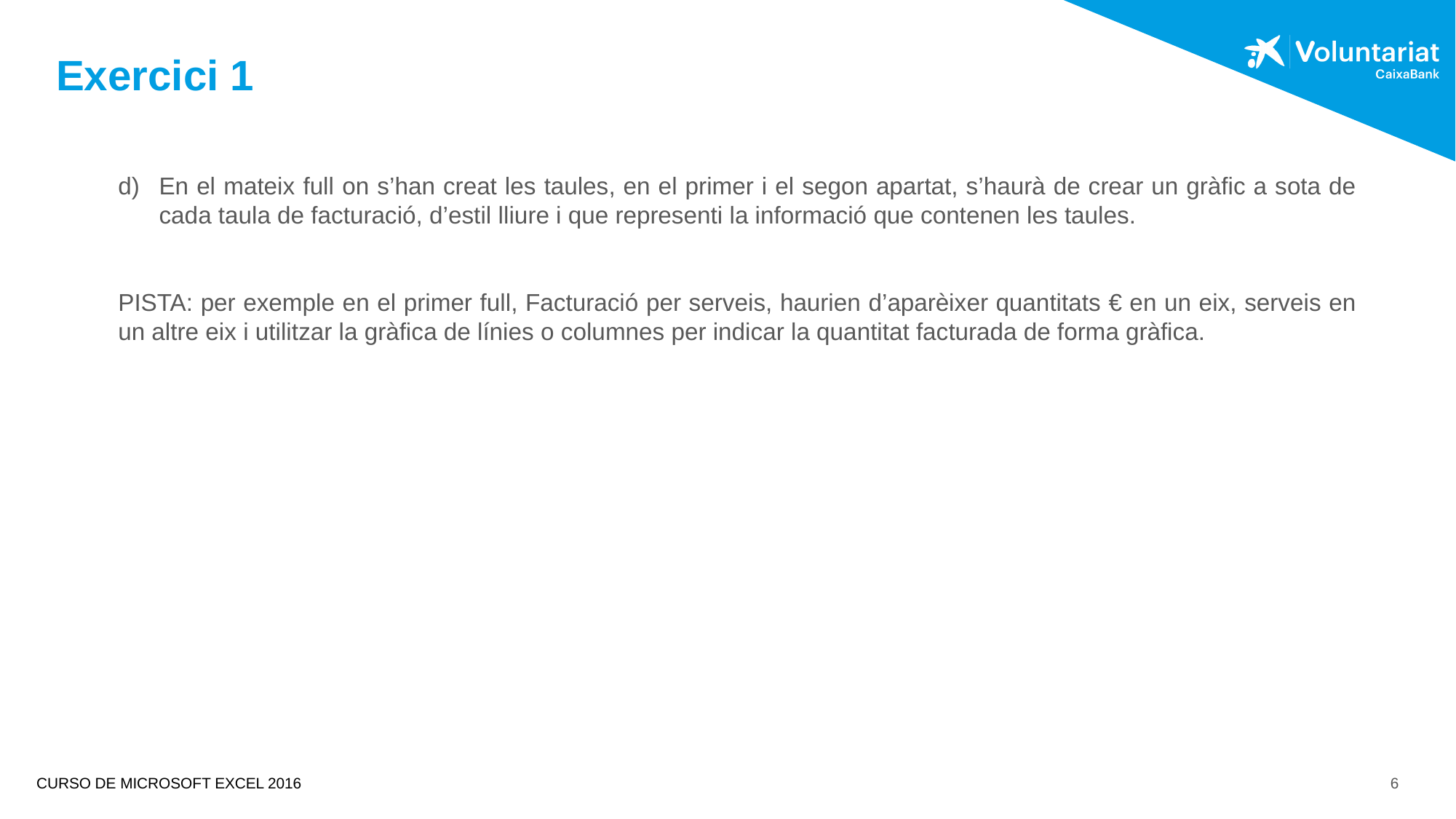

# Exercici 1
En el mateix full on s’han creat les taules, en el primer i el segon apartat, s’haurà de crear un gràfic a sota de cada taula de facturació, d’estil lliure i que representi la informació que contenen les taules.

PISTA: per exemple en el primer full, Facturació per serveis, haurien d’aparèixer quantitats € en un eix, serveis en un altre eix i utilitzar la gràfica de línies o columnes per indicar la quantitat facturada de forma gràfica.